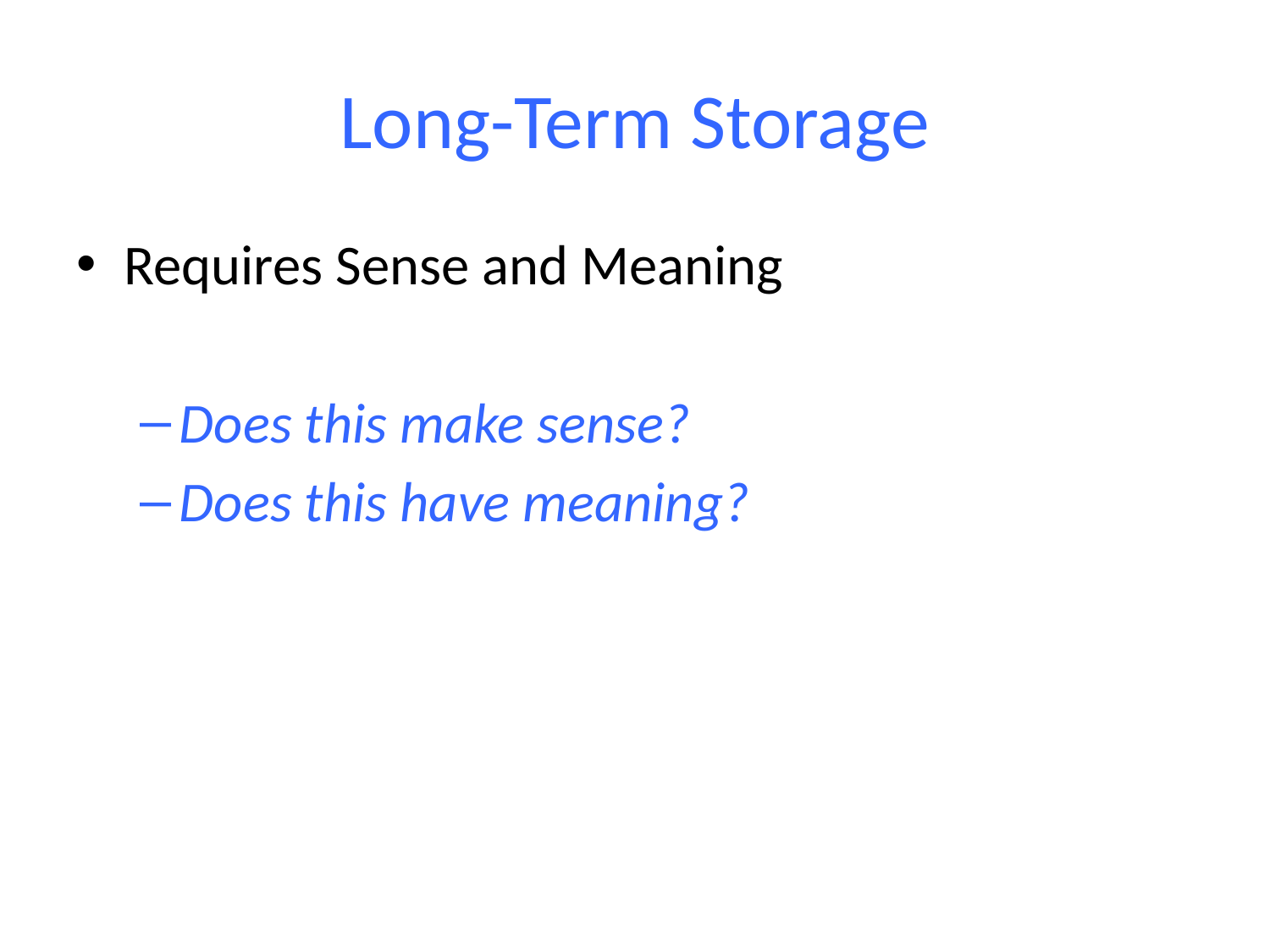

# Long-Term Storage
Requires Sense and Meaning

Does this make sense?
Does this have meaning?